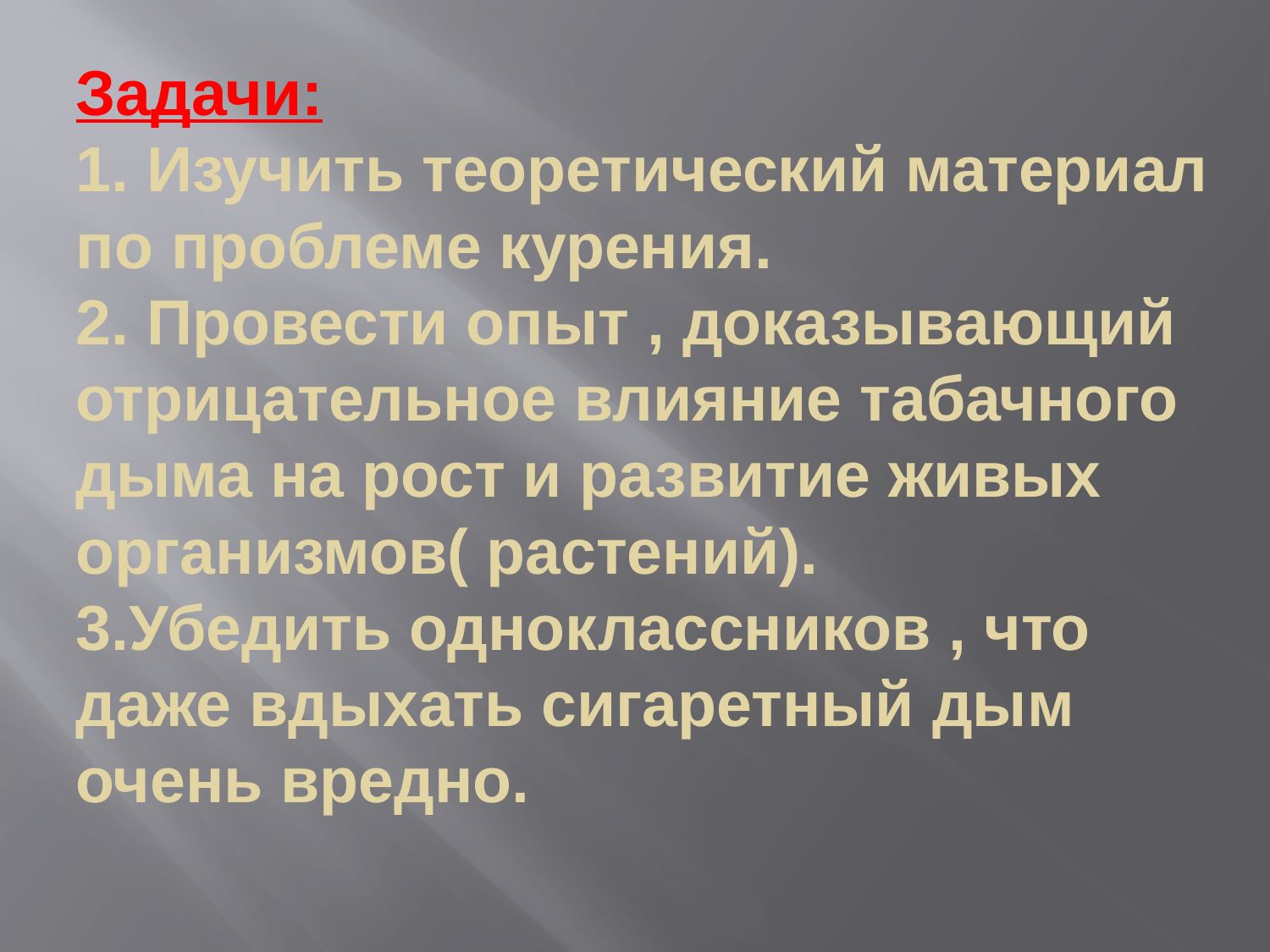

# Задачи: 1. Изучить теоретический материал по проблеме курения. 2. Провести опыт , доказывающий отрицательное влияние табачного дыма на рост и развитие живых организмов( растений). 3.Убедить одноклассников , что даже вдыхать сигаретный дым очень вредно.